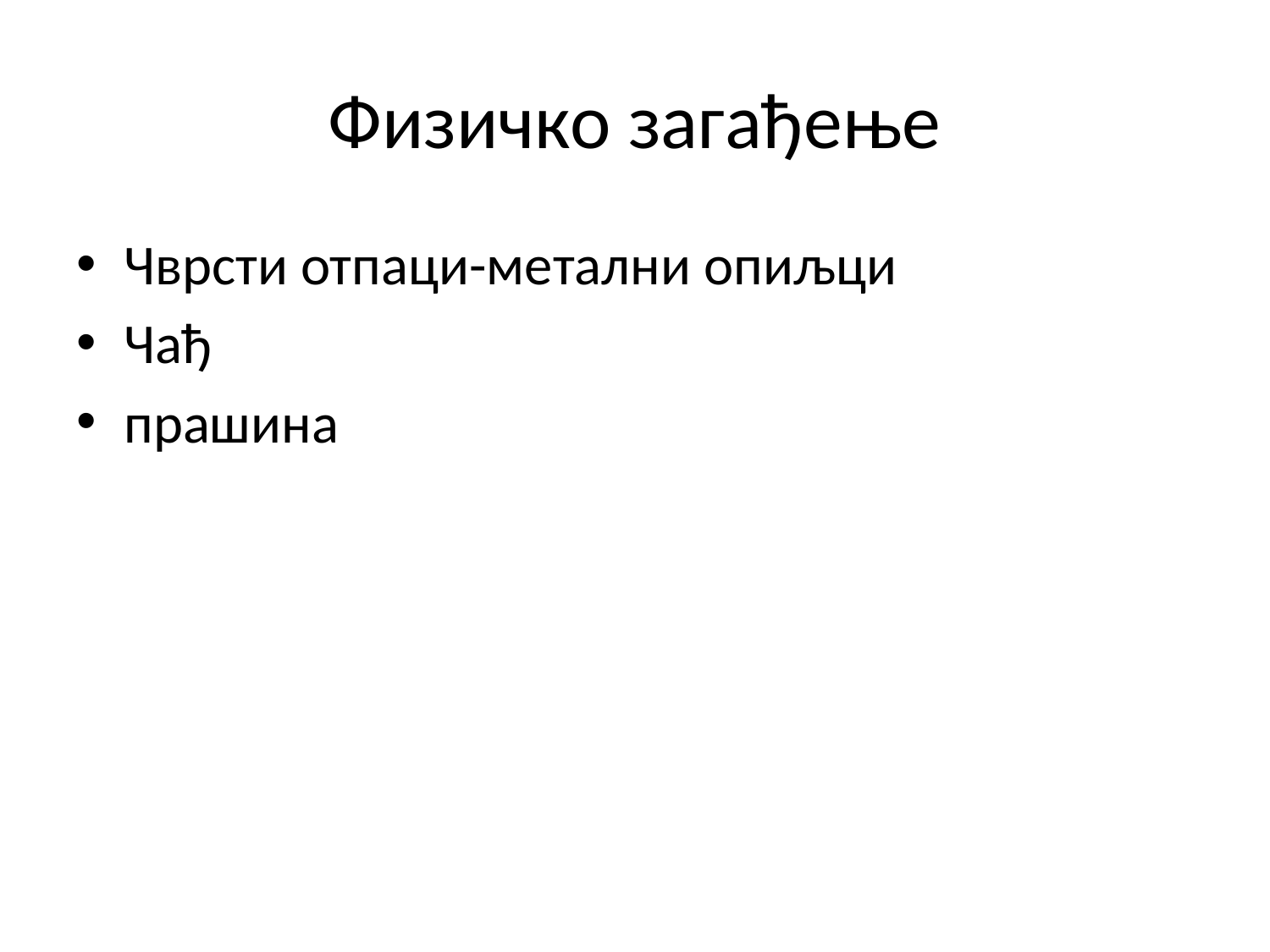

# Физичко загађење
Чврсти отпаци-метални опиљци
Чађ
прашина